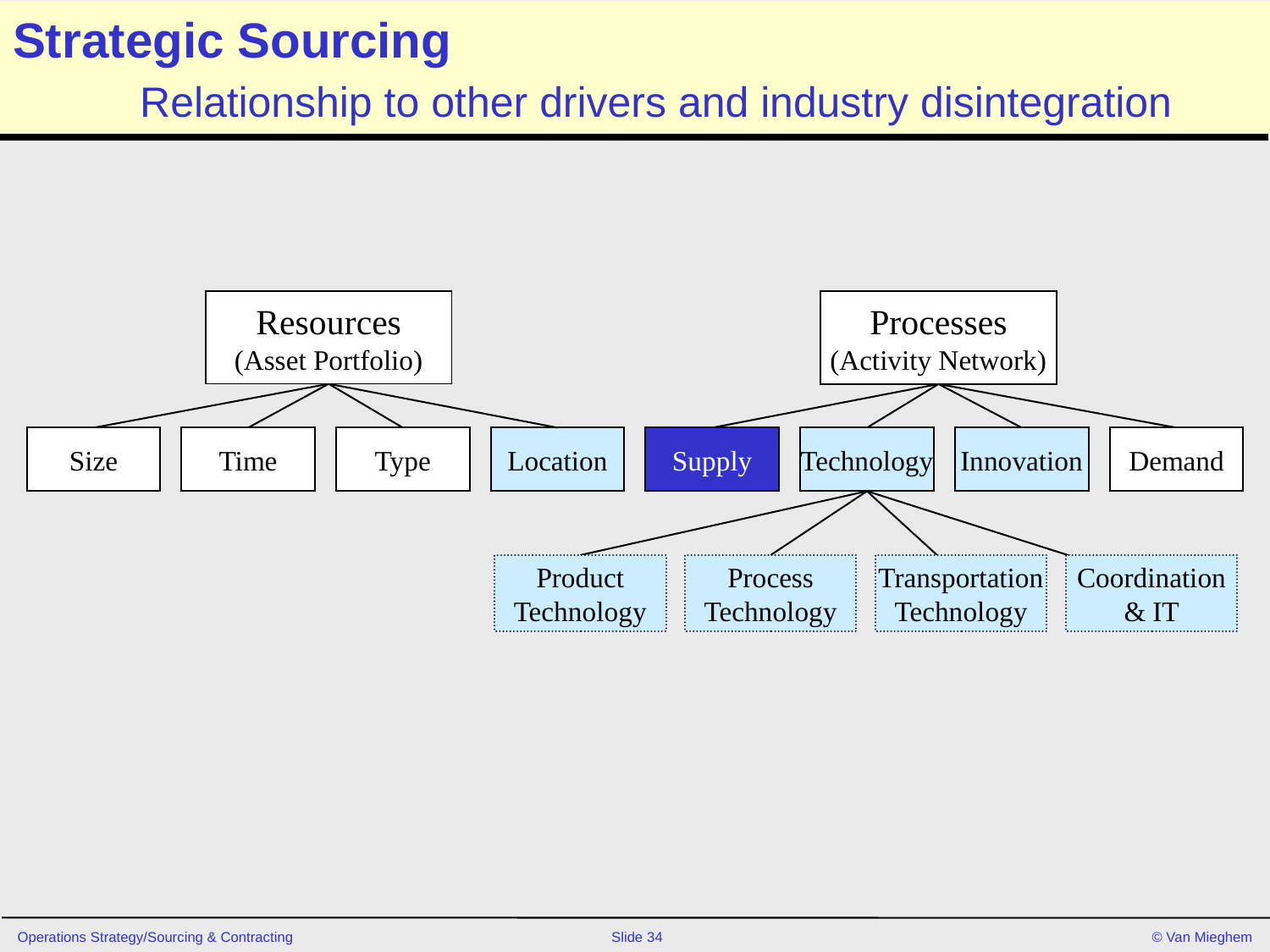

# Strategic Sourcing Relationship to other drivers and industry disintegration
Resources
(Asset Portfolio)
Processes
(Activity Network)
Size
Time
Type
Location
Supply
Technology
Innovation
Demand
Product
Technology
Process
Technology
Transportation
Technology
Coordination
& IT